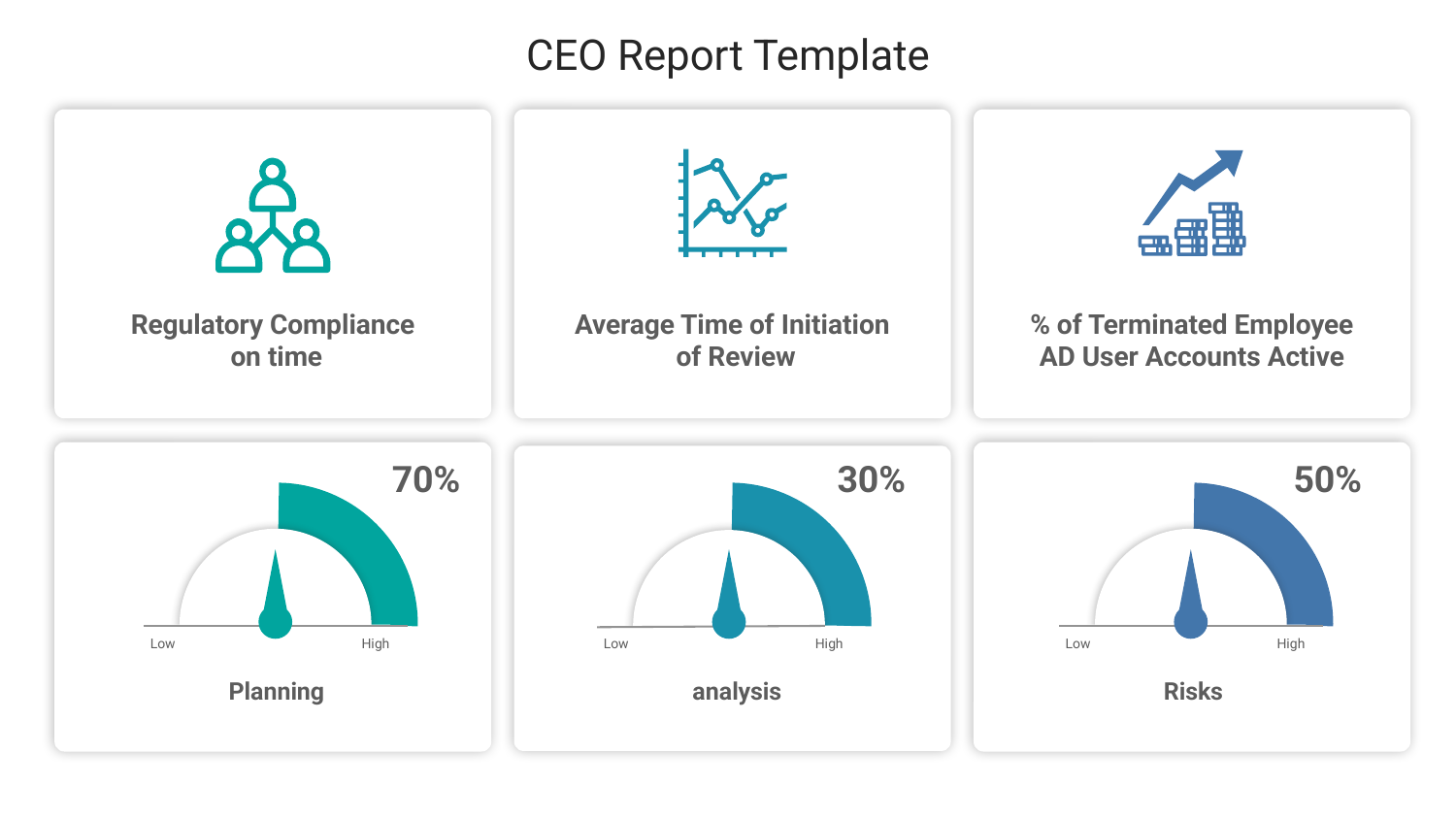

CEO Report Template

Regulatory Compliance
 on time
Average Time of Initiation
 of Review
% of Terminated Employee
AD User Accounts Active

70%
30%
50%

### Chart

| Category | Sales |
|---|---|
| 1st Qtr | 0.45 |
| 2nd Qtr | 0.15 |

### Chart

| Category | Sales |
|---|---|
| 1st Qtr | 0.45 |
| 2nd Qtr | 0.15 |

### Chart

| Category | Sales |
|---|---|
| 1st Qtr | 0.45 |
| 2nd Qtr | 0.15 |

Low
High
Low
High
Low
High
Planning
analysis
Risks